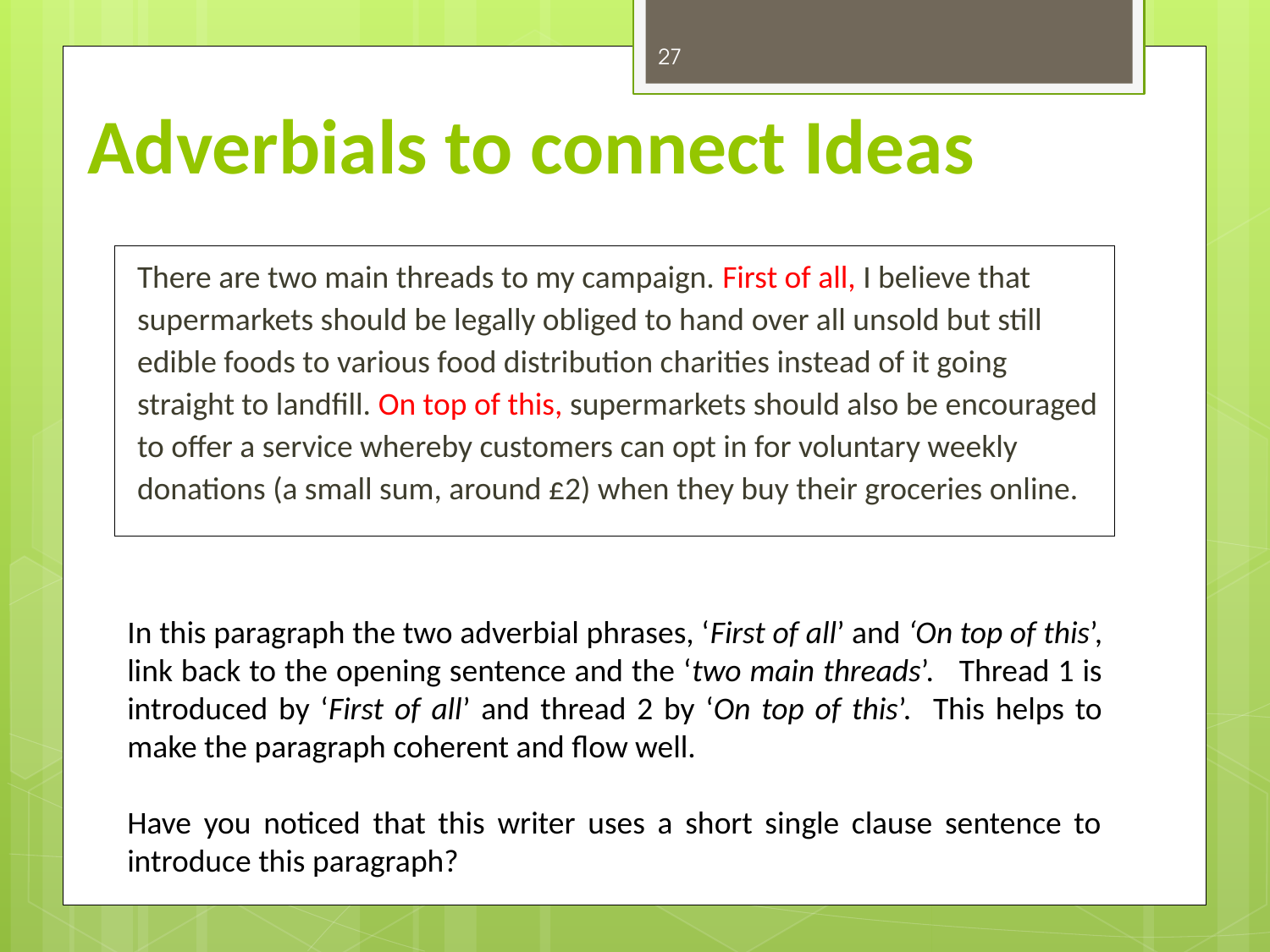

27
# Adverbials to connect Ideas
There are two main threads to my campaign. First of all, I believe that supermarkets should be legally obliged to hand over all unsold but still edible foods to various food distribution charities instead of it going straight to landfill. On top of this, supermarkets should also be encouraged to offer a service whereby customers can opt in for voluntary weekly donations (a small sum, around £2) when they buy their groceries online.
In this paragraph the two adverbial phrases, ‘First of all’ and ‘On top of this’, link back to the opening sentence and the ‘two main threads’.   Thread 1 is introduced by ‘First of all’ and thread 2 by ‘On top of this’.  This helps to make the paragraph coherent and flow well.

Have you noticed that this writer uses a short single clause sentence to introduce this paragraph?